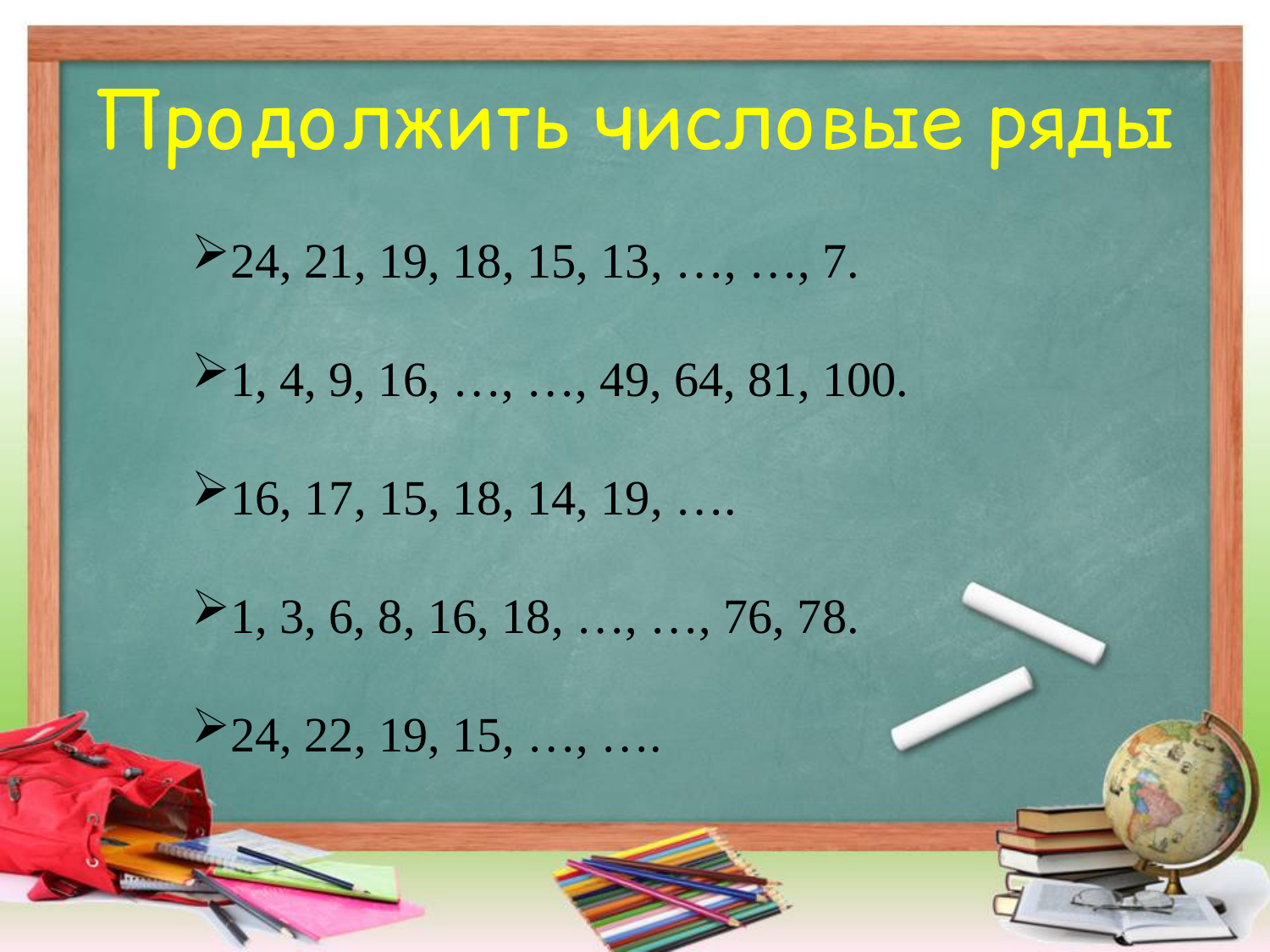

# Продолжить числовые ряды
24, 21, 19, 18, 15, 13, …, …, 7.

1, 4, 9, 16, …, …, 49, 64, 81, 100.

16, 17, 15, 18, 14, 19, ….

1, 3, 6, 8, 16, 18, …, …, 76, 78.

24, 22, 19, 15, …, ….